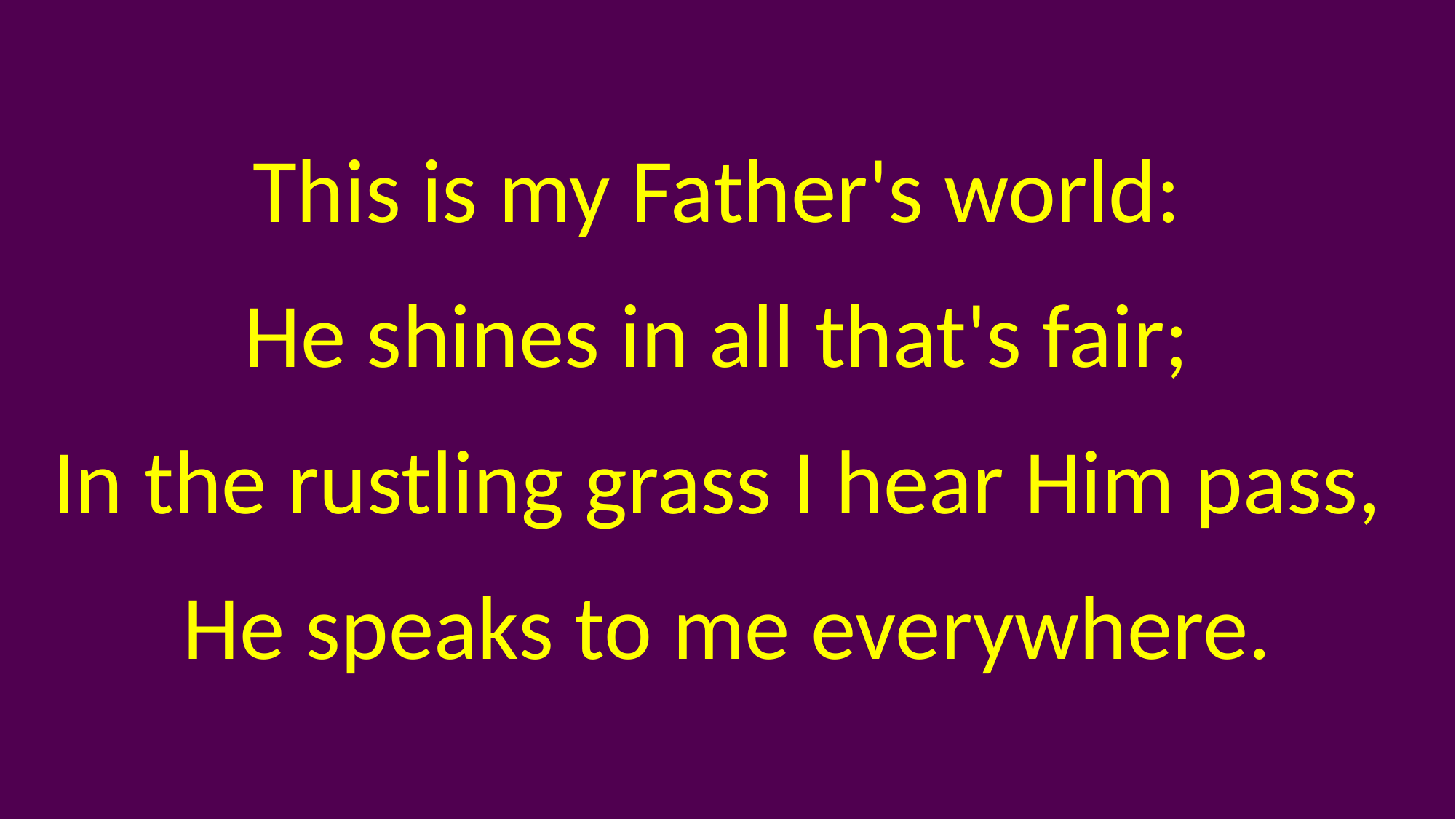

This is my Father's world:
He shines in all that's fair;
In the rustling grass I hear Him pass,
He speaks to me everywhere.